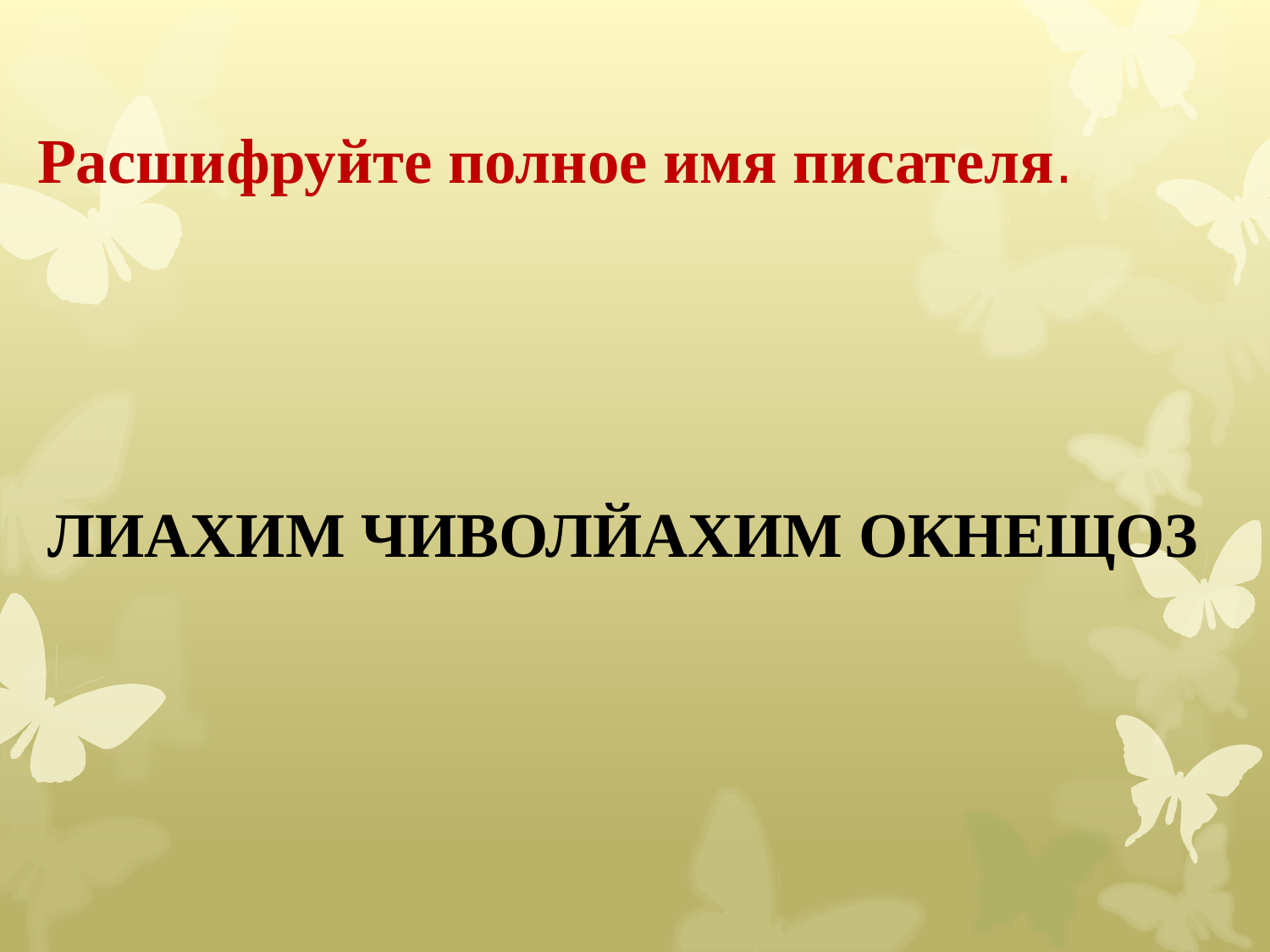

# Расшифруйте полное имя писателя.
ЛИАХИМ ЧИВОЛЙАХИМ ОКНЕЩОЗ